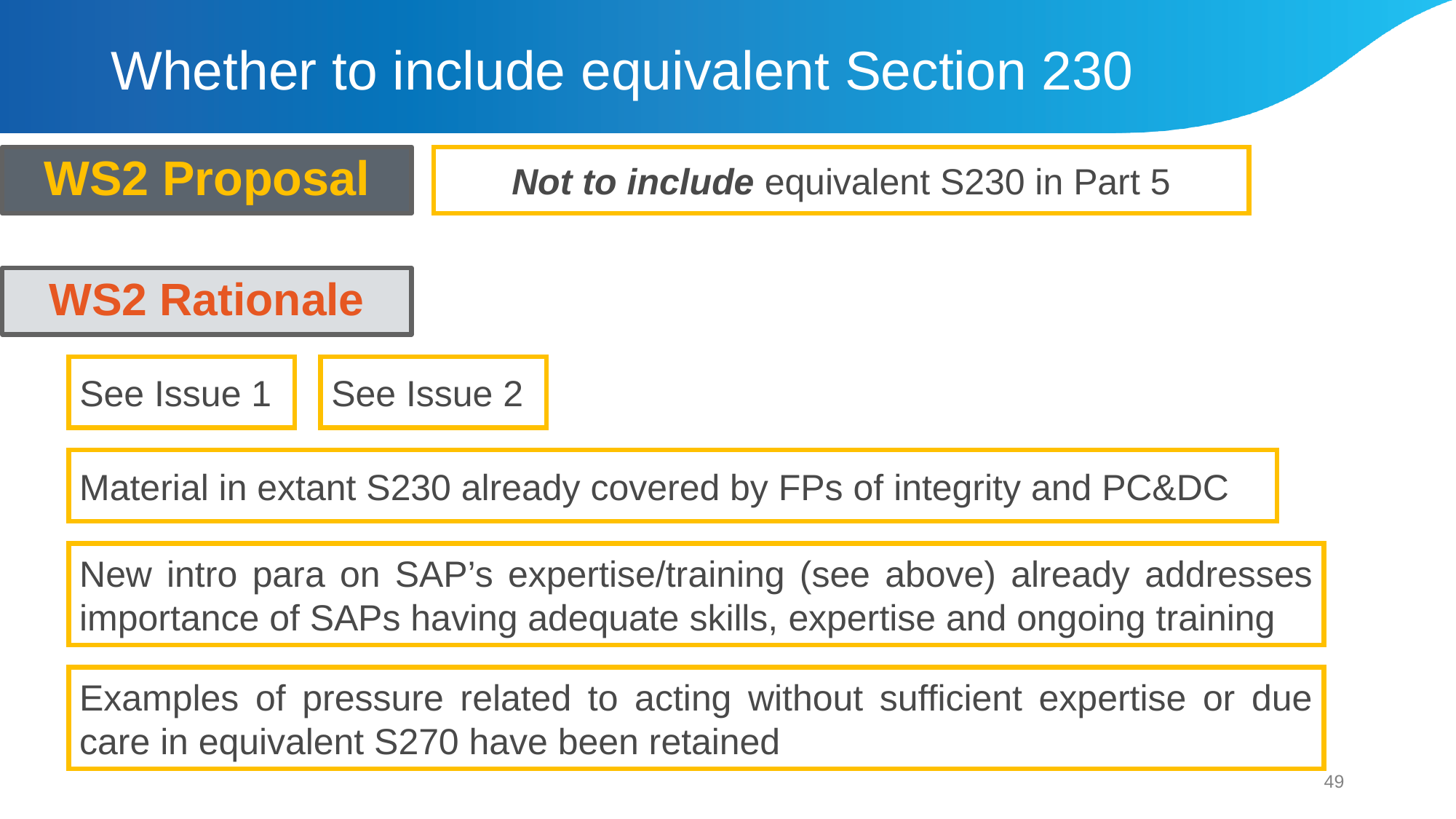

# Whether to include equivalent Section 230
WS2 Proposal
Not to include equivalent S230 in Part 5
WS2 Rationale
See Issue 1
See Issue 2
Material in extant S230 already covered by FPs of integrity and PC&DC
New intro para on SAP’s expertise/training (see above) already addresses importance of SAPs having adequate skills, expertise and ongoing training
Examples of pressure related to acting without sufficient expertise or due care in equivalent S270 have been retained
49